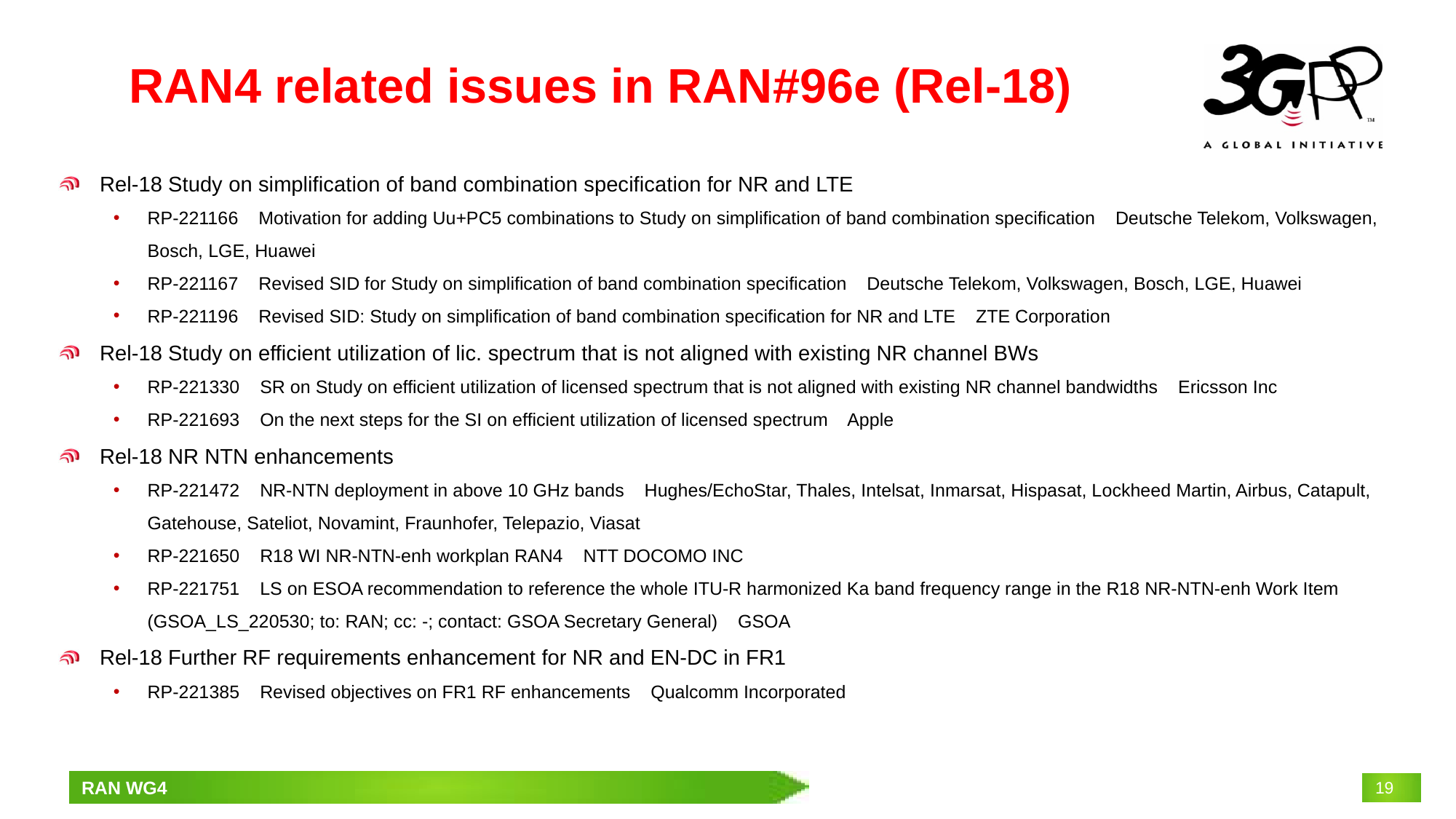

# RAN4 related issues in RAN#96e (Rel-18)
Rel-18 Study on simplification of band combination specification for NR and LTE
RP‑221166    Motivation for adding Uu+PC5 combinations to Study on simplification of band combination specification    Deutsche Telekom, Volkswagen, Bosch, LGE, Huawei
RP‑221167    Revised SID for Study on simplification of band combination specification    Deutsche Telekom, Volkswagen, Bosch, LGE, Huawei
RP‑221196    Revised SID: Study on simplification of band combination specification for NR and LTE    ZTE Corporation
Rel-18 Study on efficient utilization of lic. spectrum that is not aligned with existing NR channel BWs
RP‑221330    SR on Study on efficient utilization of licensed spectrum that is not aligned with existing NR channel bandwidths    Ericsson Inc
RP‑221693    On the next steps for the SI on efficient utilization of licensed spectrum    Apple
Rel-18 NR NTN enhancements
RP‑221472    NR-NTN deployment in above 10 GHz bands    Hughes/EchoStar, Thales, Intelsat, Inmarsat, Hispasat, Lockheed Martin, Airbus, Catapult, Gatehouse, Sateliot, Novamint, Fraunhofer, Telepazio, Viasat
RP‑221650    R18 WI NR-NTN-enh workplan RAN4    NTT DOCOMO INC
RP‑221751    LS on ESOA recommendation to reference the whole ITU-R harmonized Ka band frequency range in the R18 NR-NTN-enh Work Item (GSOA_LS_220530; to: RAN; cc: -; contact: GSOA Secretary General)    GSOA
Rel-18 Further RF requirements enhancement for NR and EN-DC in FR1
RP‑221385    Revised objectives on FR1 RF enhancements    Qualcomm Incorporated